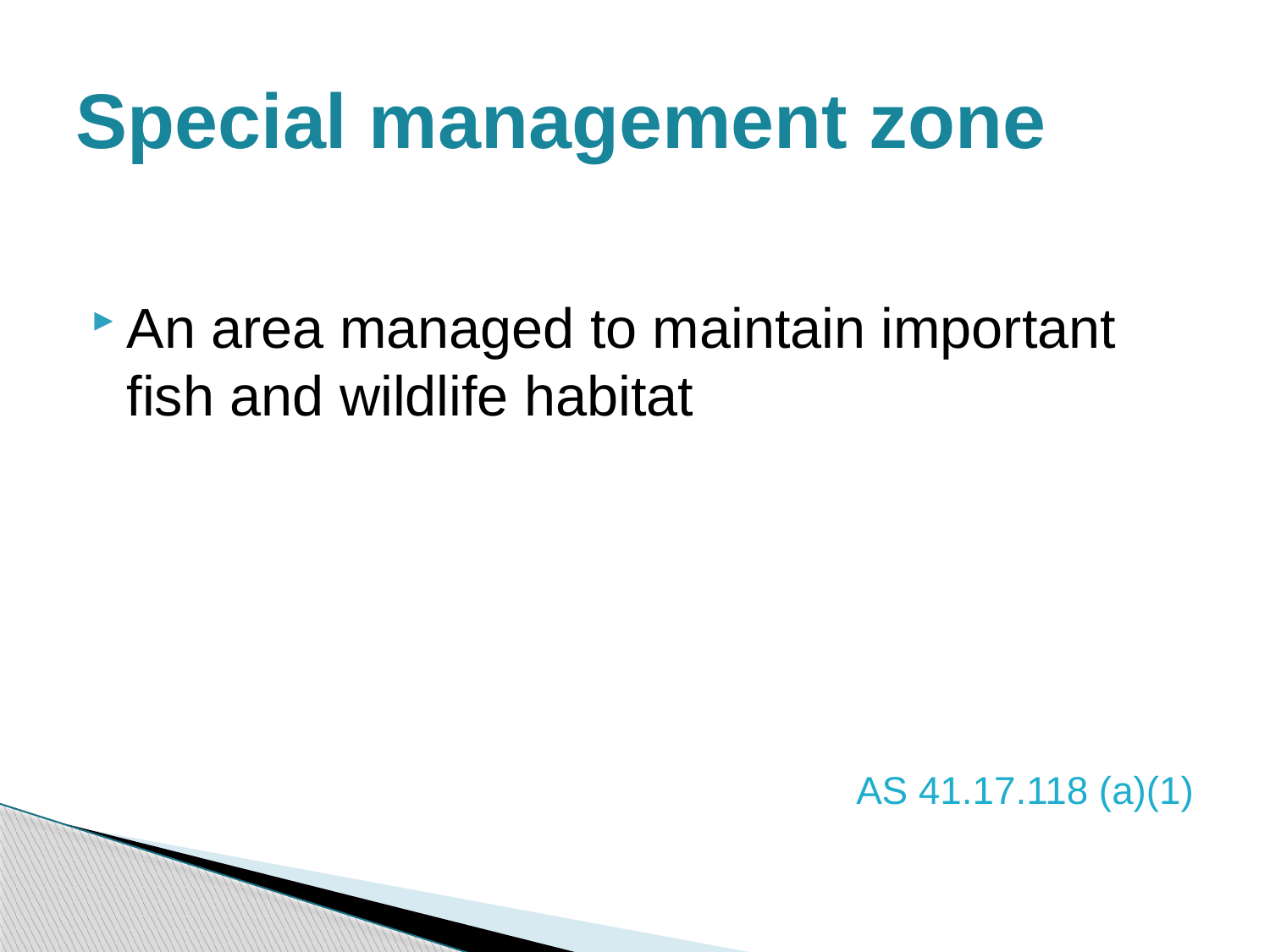

# Special management zone
An area managed to maintain important fish and wildlife habitat

AS 41.17.118 (a)(1)